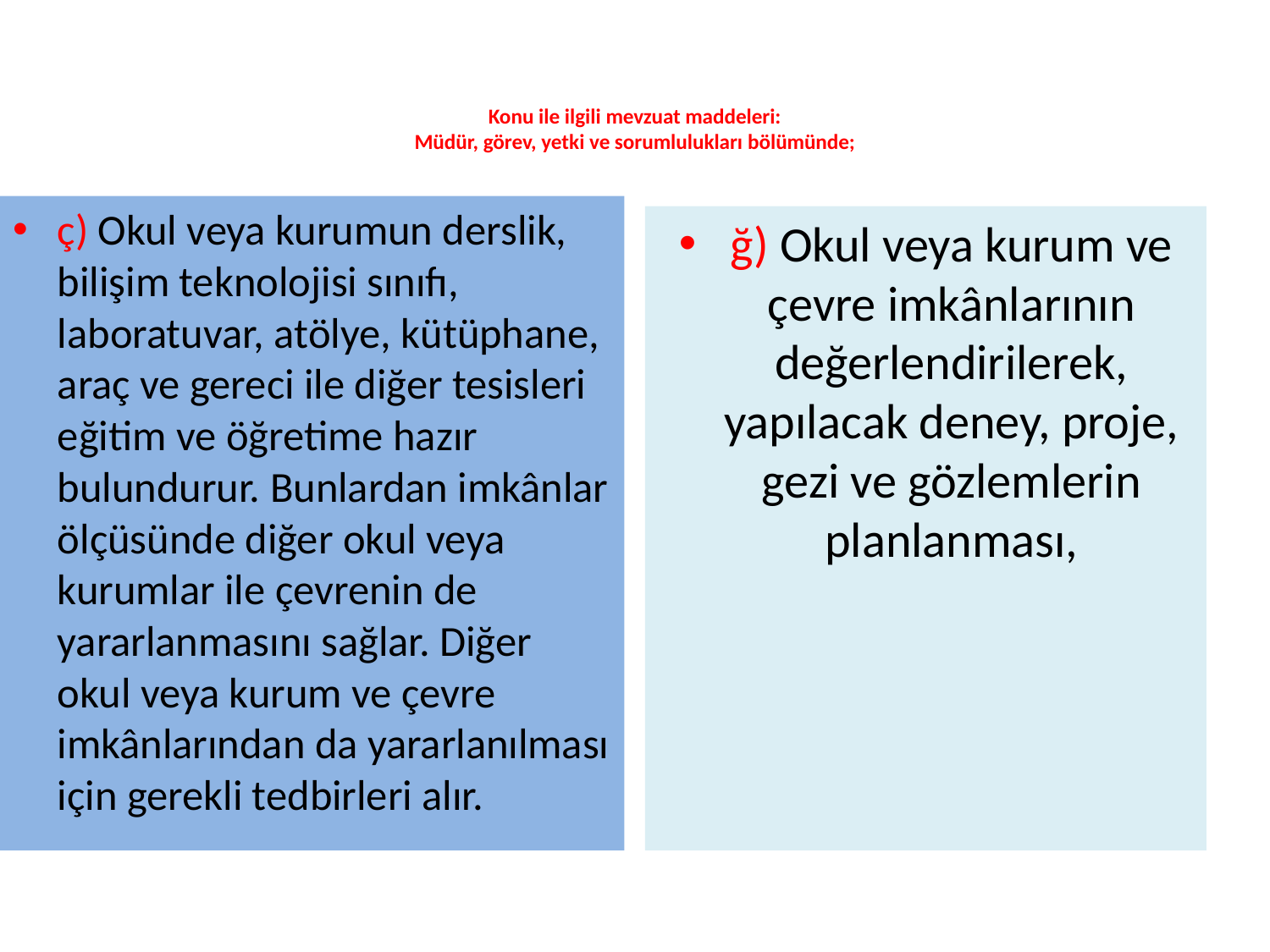

# Konu ile ilgili mevzuat maddeleri: Müdür, görev, yetki ve sorumlulukları bölümünde;
ç) Okul veya kurumun derslik, bilişim teknolojisi sınıfı, laboratuvar, atölye, kütüphane, araç ve gereci ile diğer tesisleri eğitim ve öğretime hazır bulundurur. Bunlardan imkânlar ölçüsünde diğer okul veya kurumlar ile çevrenin de yararlanmasını sağlar. Diğer okul veya kurum ve çevre imkânlarından da yararlanılması için gerekli tedbirleri alır.

ğ) Okul veya kurum ve çevre imkânlarının değerlendirilerek, yapılacak deney, proje, gezi ve gözlemlerin planlanması,